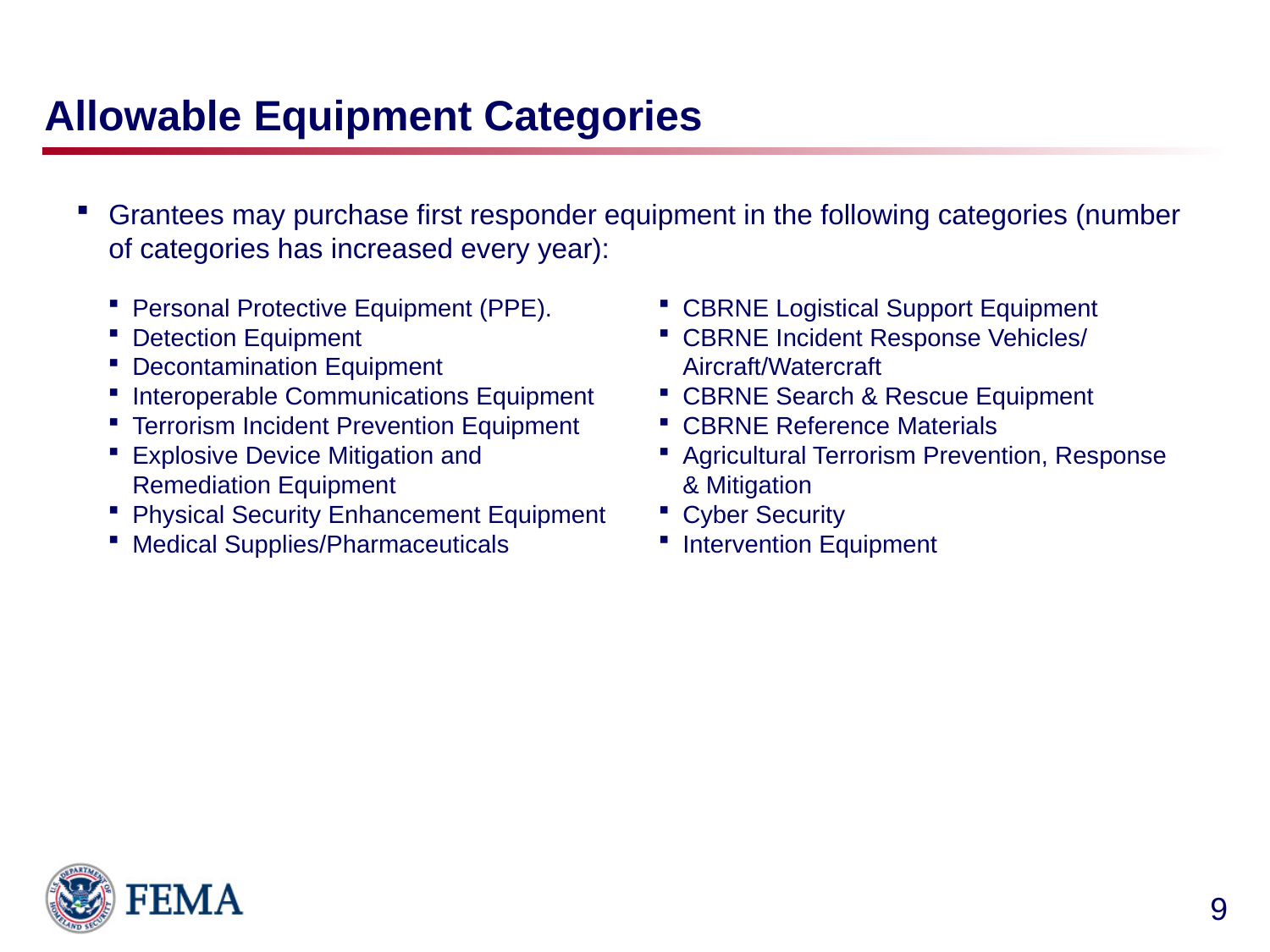

# Allowable Equipment Categories
Grantees may purchase first responder equipment in the following categories (number of categories has increased every year):
Personal Protective Equipment (PPE).
Detection Equipment
Decontamination Equipment
Interoperable Communications Equipment
Terrorism Incident Prevention Equipment
Explosive Device Mitigation and Remediation Equipment
Physical Security Enhancement Equipment
Medical Supplies/Pharmaceuticals

CBRNE Logistical Support Equipment
CBRNE Incident Response Vehicles/ Aircraft/Watercraft
CBRNE Search & Rescue Equipment
CBRNE Reference Materials
Agricultural Terrorism Prevention, Response & Mitigation
Cyber Security
Intervention Equipment

9